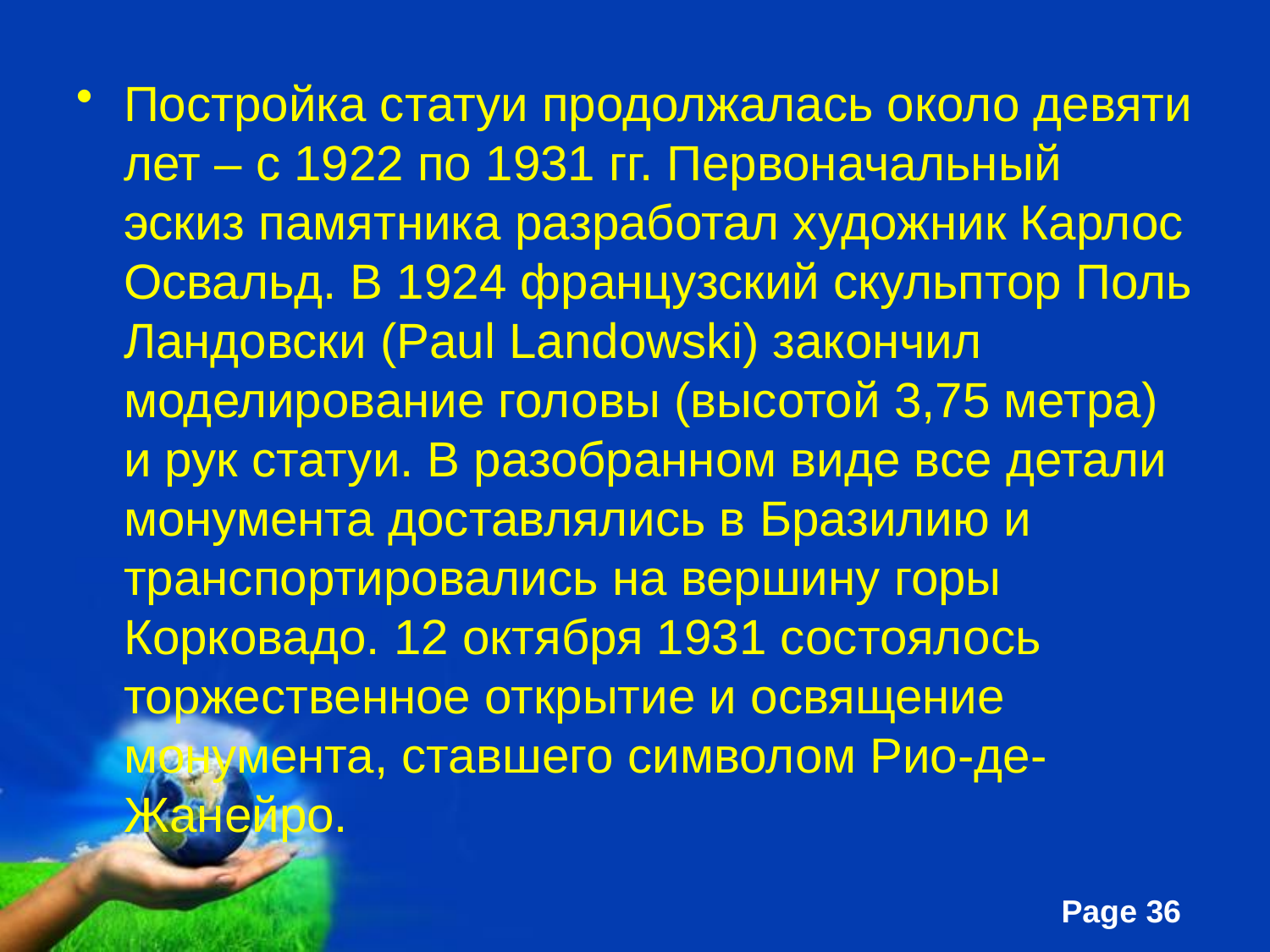

#
Постройка статуи продолжалась около девяти лет – с 1922 по 1931 гг. Первоначальный эскиз памятника разработал художник Карлос Освальд. В 1924 французский скульптор Поль Ландовски (Paul Landowski) закончил моделирование головы (высотой 3,75 метра) и рук статуи. В разобранном виде все детали монумента доставлялись в Бразилию и транспортировались на вершину горы Корковадо. 12 октября 1931 состоялось торжественное открытие и освящение монумента, ставшего символом Рио-де-         Жанейро.